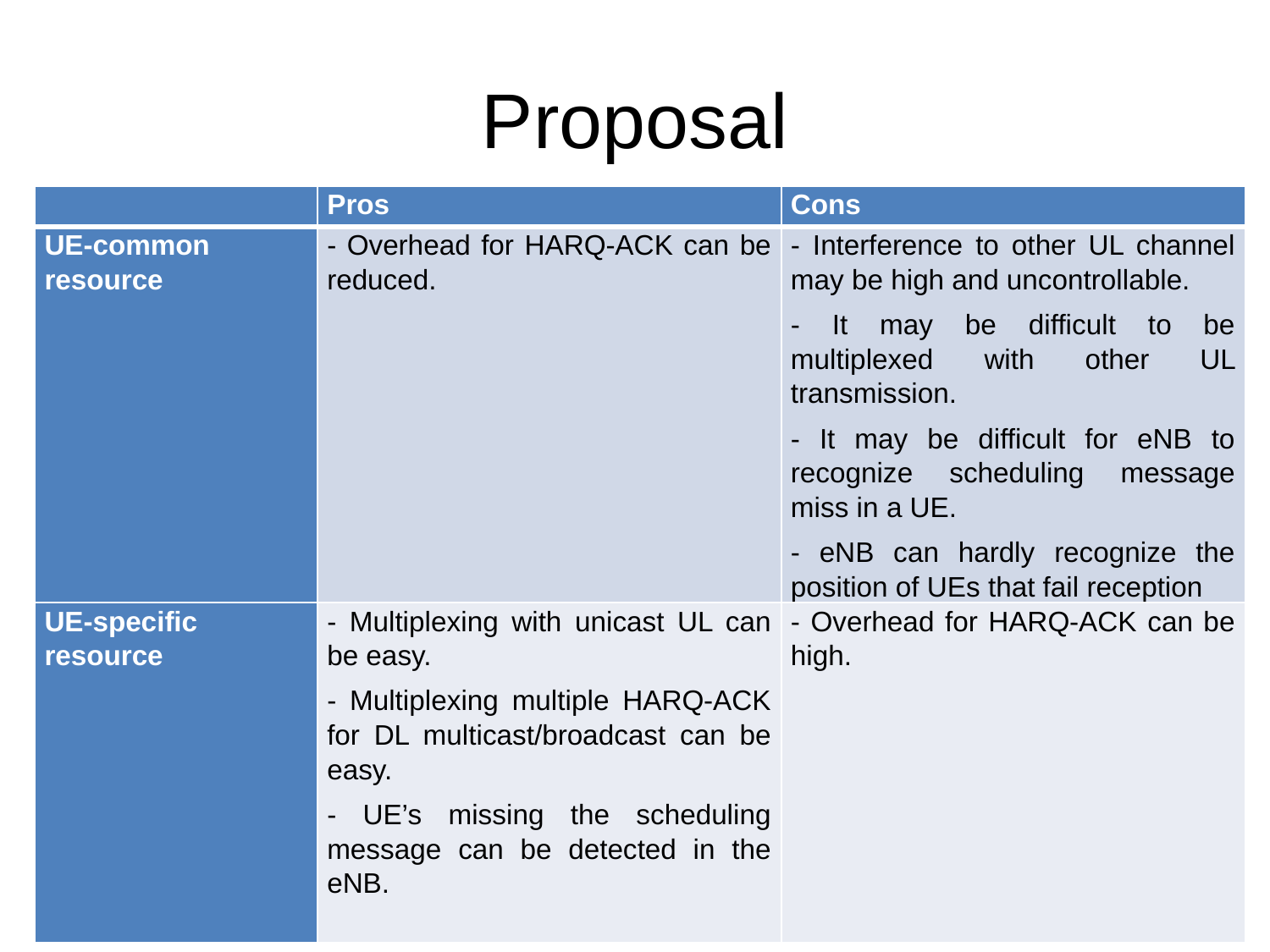

# Proposal
|  | Pros | Cons |
| --- | --- | --- |
| UE-common resource | - Overhead for HARQ-ACK can be reduced. | - Interference to other UL channel may be high and uncontrollable. - It may be difficult to be multiplexed with other UL transmission. - It may be difficult for eNB to recognize scheduling message miss in a UE. - eNB can hardly recognize the position of UEs that fail reception |
| UE-specific resource | - Multiplexing with unicast UL can be easy. - Multiplexing multiple HARQ-ACK for DL multicast/broadcast can be easy. - UE’s missing the scheduling message can be detected in the eNB. | - Overhead for HARQ-ACK can be high. |